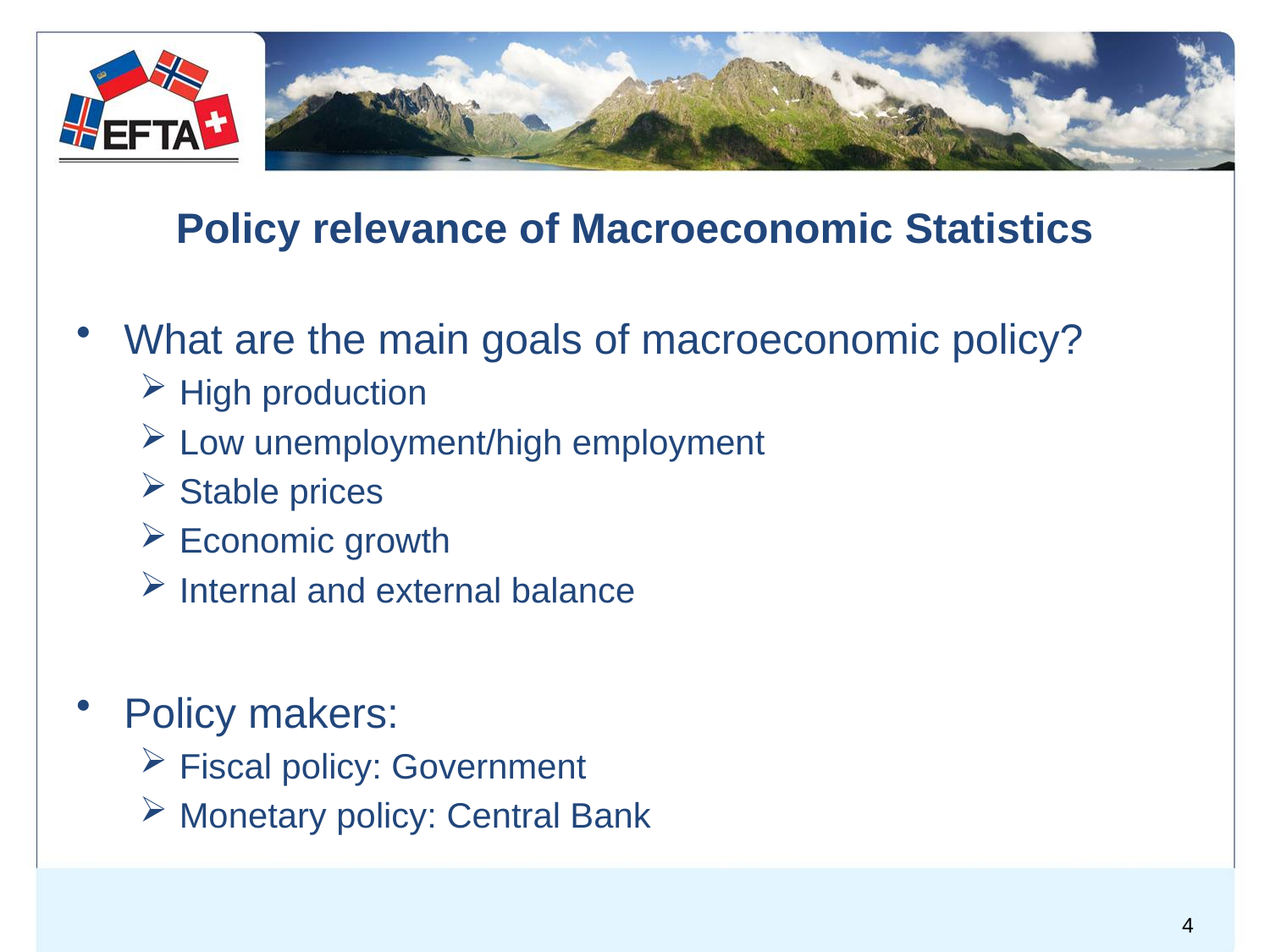

# Policy relevance of Macroeconomic Statistics
What are the main goals of macroeconomic policy?
High production
Low unemployment/high employment
Stable prices
Economic growth
Internal and external balance

Policy makers:
Fiscal policy: Government
Monetary policy: Central Bank
4